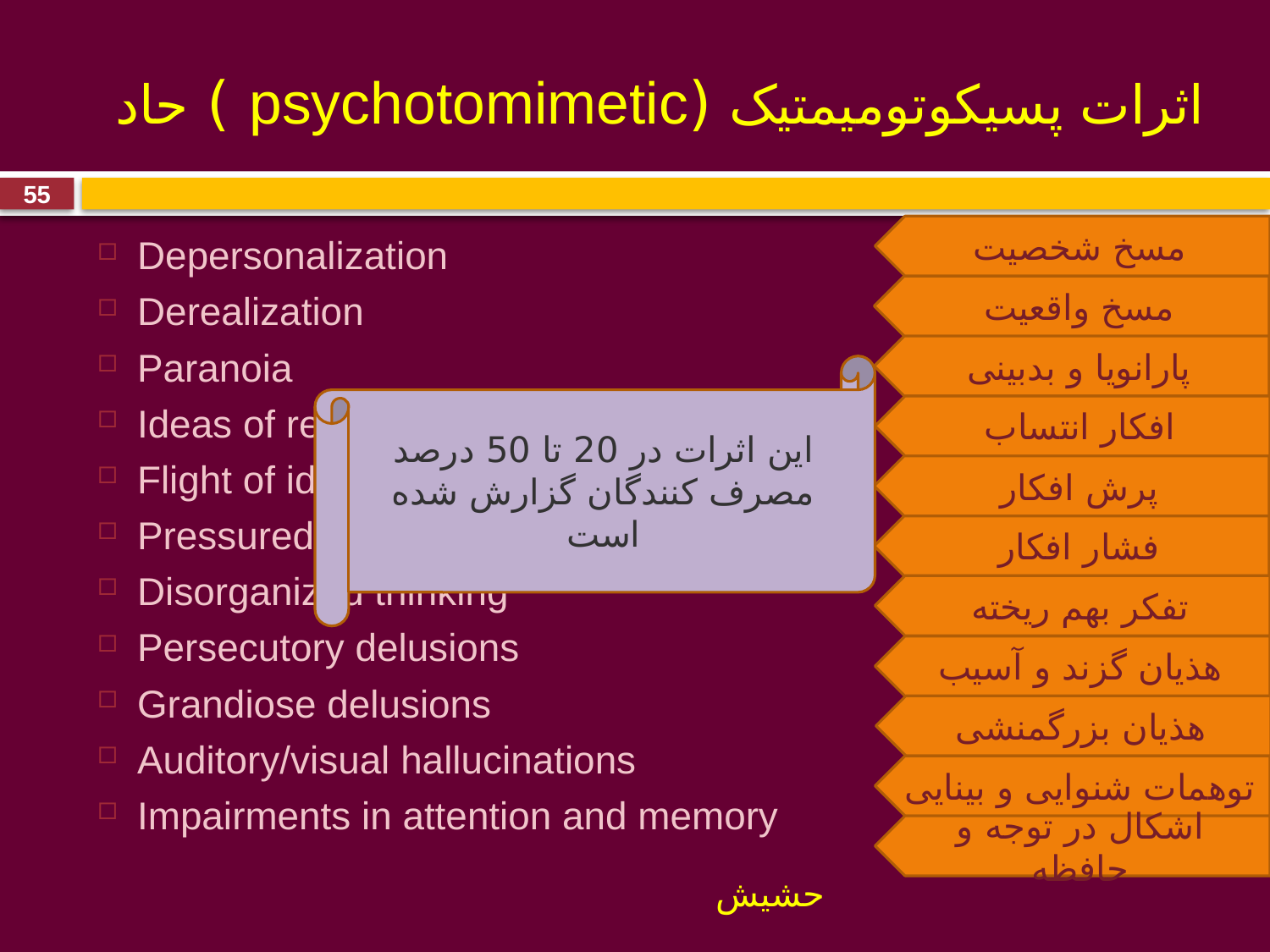

# اثرات پسیکوتومیمتیک (psychotomimetic ) حاد
55
مسخ شخصیت
Depersonalization
Derealization
Paranoia
Ideas of reference
Flight of ideas
Pressured thought
Disorganized thinking
Persecutory delusions
Grandiose delusions
Auditory/visual hallucinations
Impairments in attention and memory
مسخ واقعیت
پارانویا و بدبینی
این اثرات در 20 تا 50 درصد مصرف کنندگان گزارش شده است
افکار انتساب
پرش افکار
فشار افکار
تفکر بهم ریخته
هذیان گزند و آسیب
هذیان بزرگمنشی
توهمات شنوایی و بینایی
اشکال در توجه و حافظه
حشیش